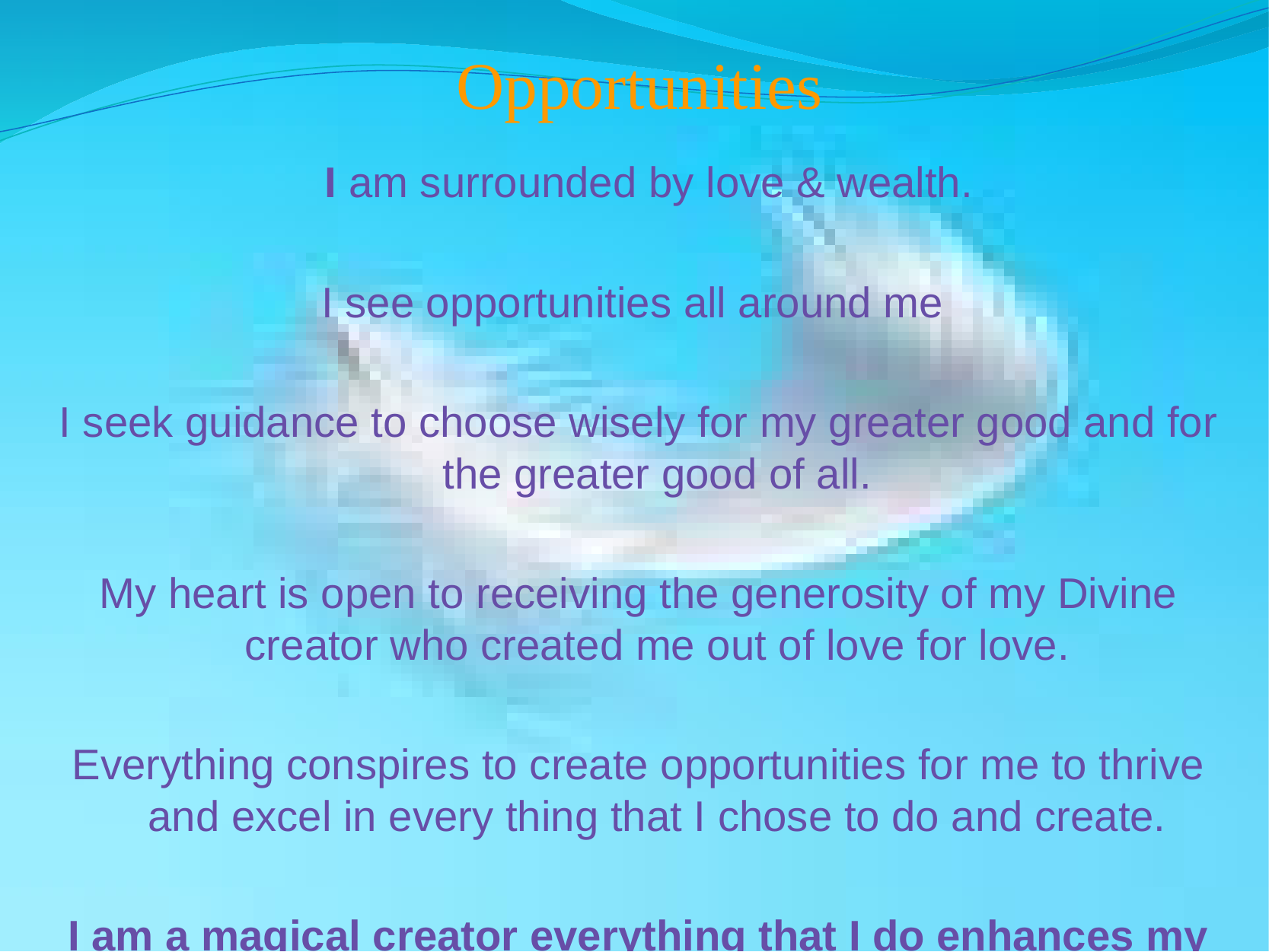

# Opportunities
  I am surrounded by love & wealth.

I see opportunities all around me

I seek guidance to choose wisely for my greater good and for the greater good of all.

My heart is open to receiving the generosity of my Divine creator who created me out of love for love.

Everything conspires to create opportunities for me to thrive and excel in every thing that I chose to do and create.

I am a magical creator everything that I do enhances my life and the life of those around me.
www.angelwhispers,ie                                                                                                                                                           Mary 0861733963